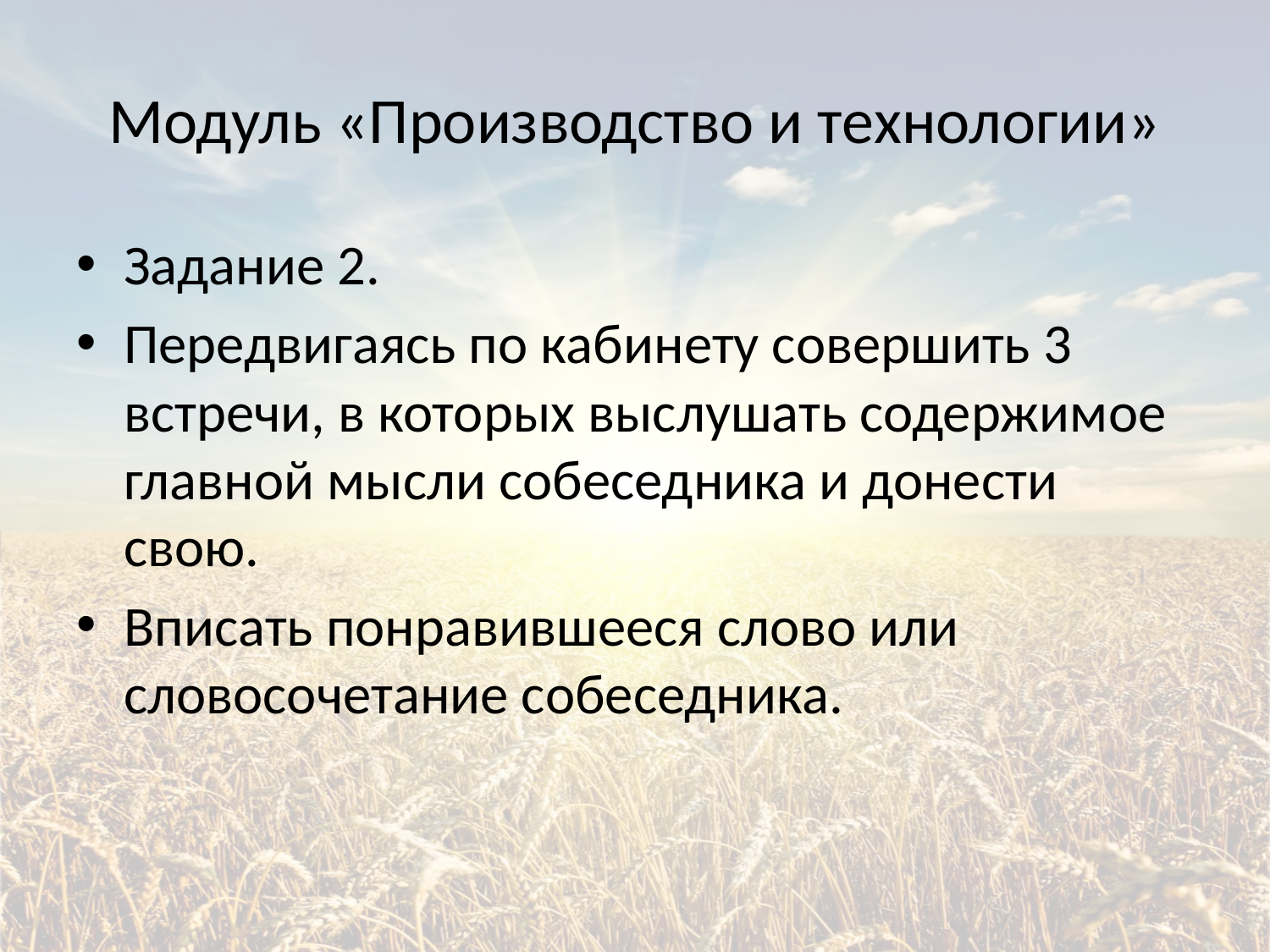

# Модуль «Производство и технологии»
Задание 2.
Передвигаясь по кабинету совершить 3 встречи, в которых выслушать содержимое главной мысли собеседника и донести свою.
Вписать понравившееся слово или словосочетание собеседника.